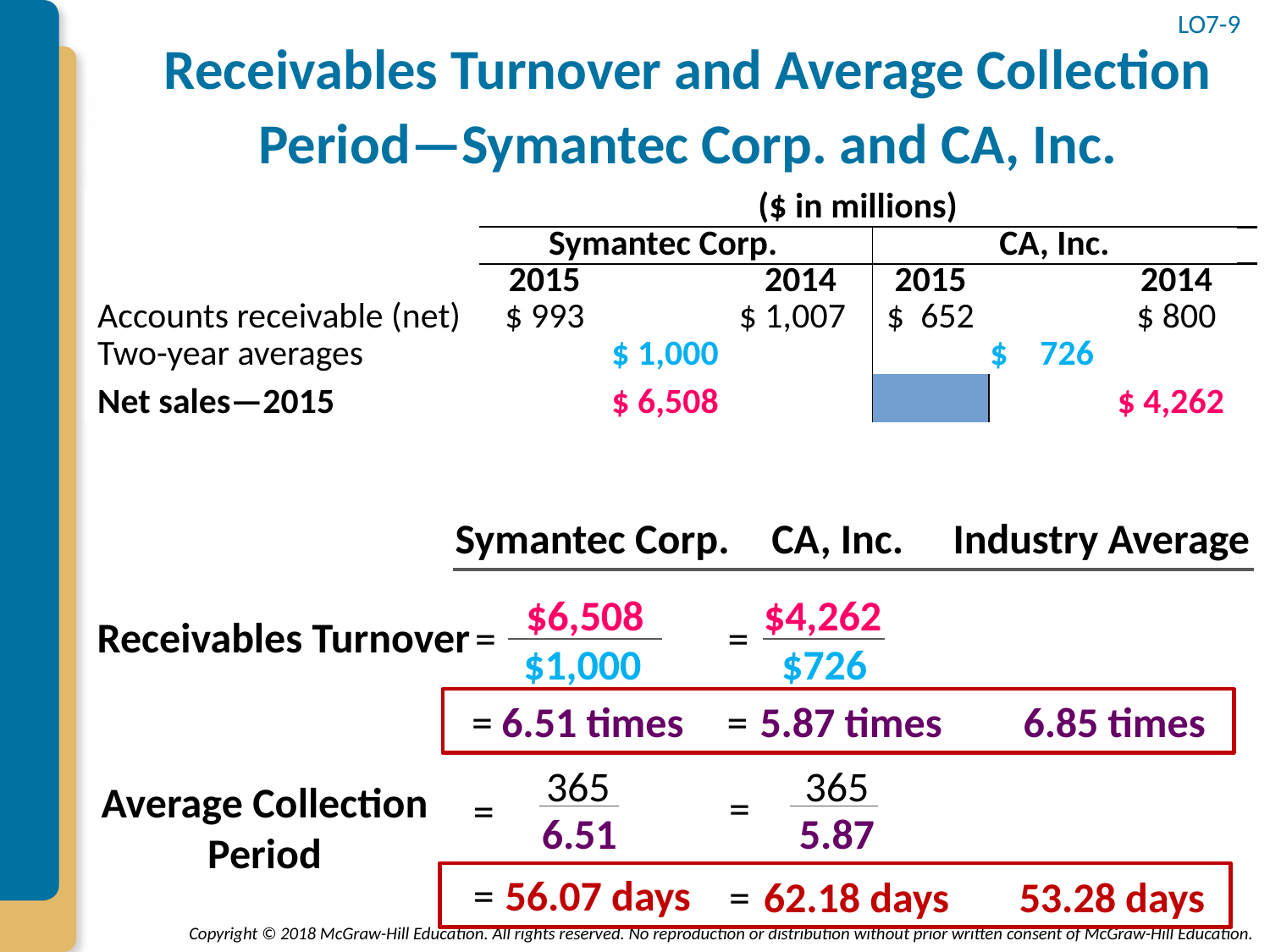

# Receivables Turnover and Average Collection Period—Symantec Corp. and CA, Inc.
LO7-9
|  |  | ($ in millions) |  |  |  |  |  |  |  |  |
| --- | --- | --- | --- | --- | --- | --- | --- | --- | --- | --- |
|  |  | Symantec Corp. |  |  |  |  | CA, Inc. |  |  |  |
|  |  | 2015 |  | 2014 |  |  | 2015 |  | 2014 |  |
|  | Accounts receivable (net) | $ 993 |  | $ 1,007 |  |  | $ 652 |  | $ 800 |  |
|  | Two-year averages |  | $ 1,000 |  |  |  |  | $ 726 |  |  |
|  | Net sales—2015 |  | $ 6,508 |  |  |  |  | $ 4,262 |  |  |
Symantec Corp.
CA, Inc.
Industry Average
$6,508
$4,262
Receivables Turnover
=
=
$1,000
$726

=
6.51 times
=
5.87 times
6.85 times
365
365
Average Collection Period
=
=
6.51
5.87
=
56.07 days

=
62.18 days
53.28 days